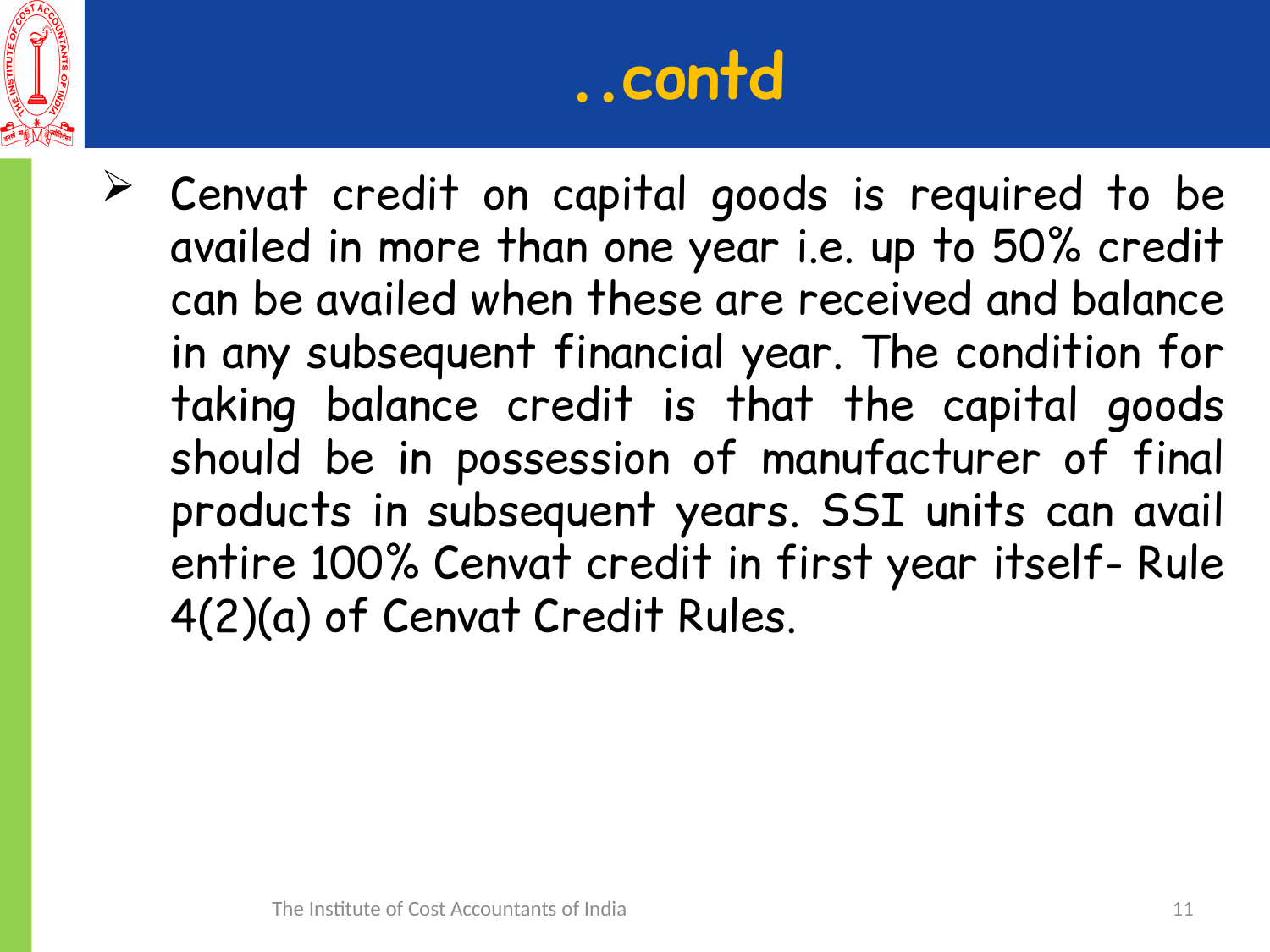

# ..contd
Cenvat credit on capital goods is required to be availed in more than one year i.e. up to 50% credit can be availed when these are received and balance in any subsequent financial year. The condition for taking balance credit is that the capital goods should be in possession of manufacturer of final products in subsequent years. SSI units can avail entire 100% Cenvat credit in first year itself- Rule 4(2)(a) of Cenvat Credit Rules.

The Institute of Cost Accountants of India
11